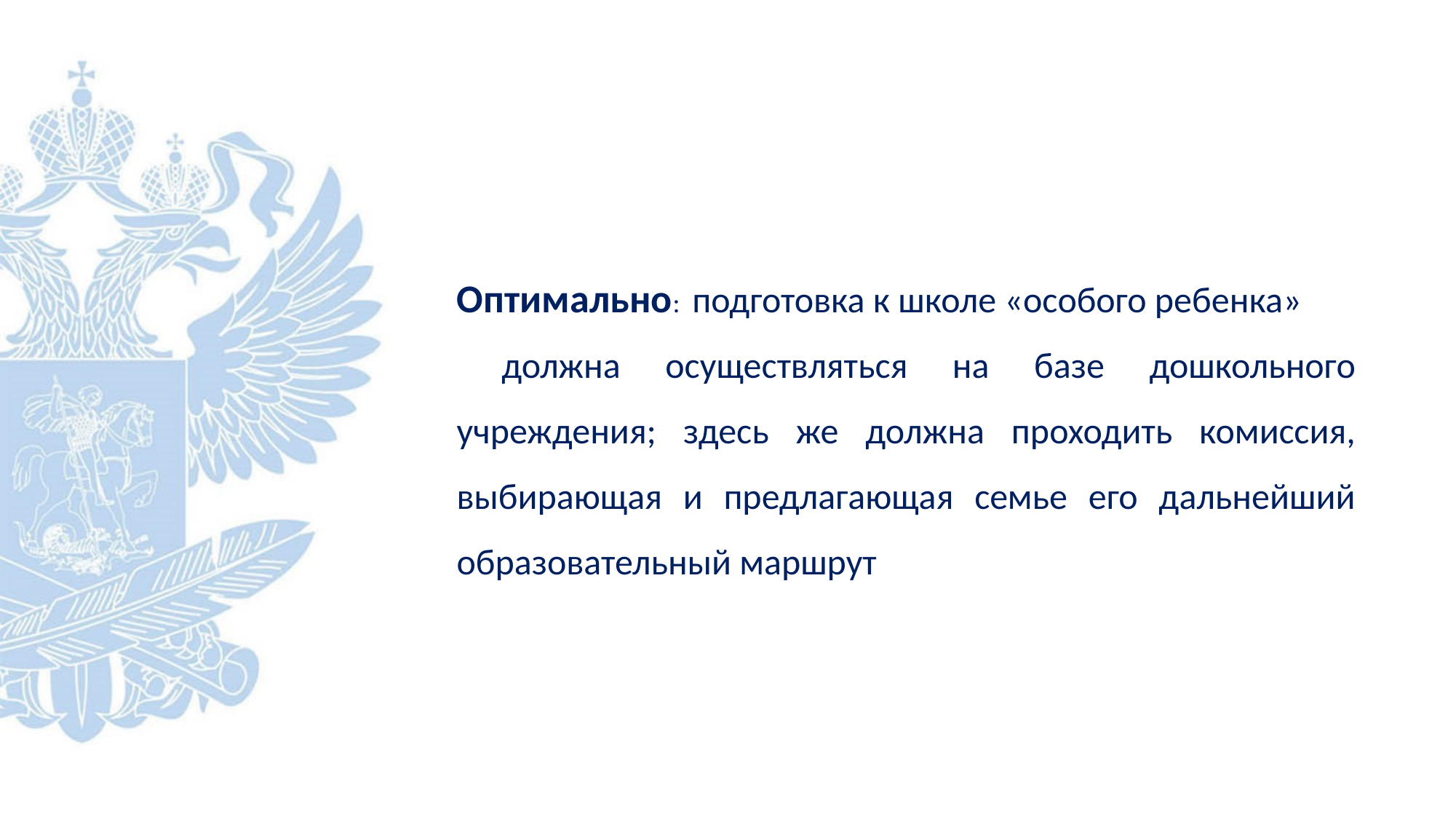

Оптимально:  подготовка к школе «особого ребенка»
 должна осуществляться на базе дошкольного учреждения; здесь же должна проходить комиссия, выбирающая и предлагающая семье его дальнейший образовательный маршрут